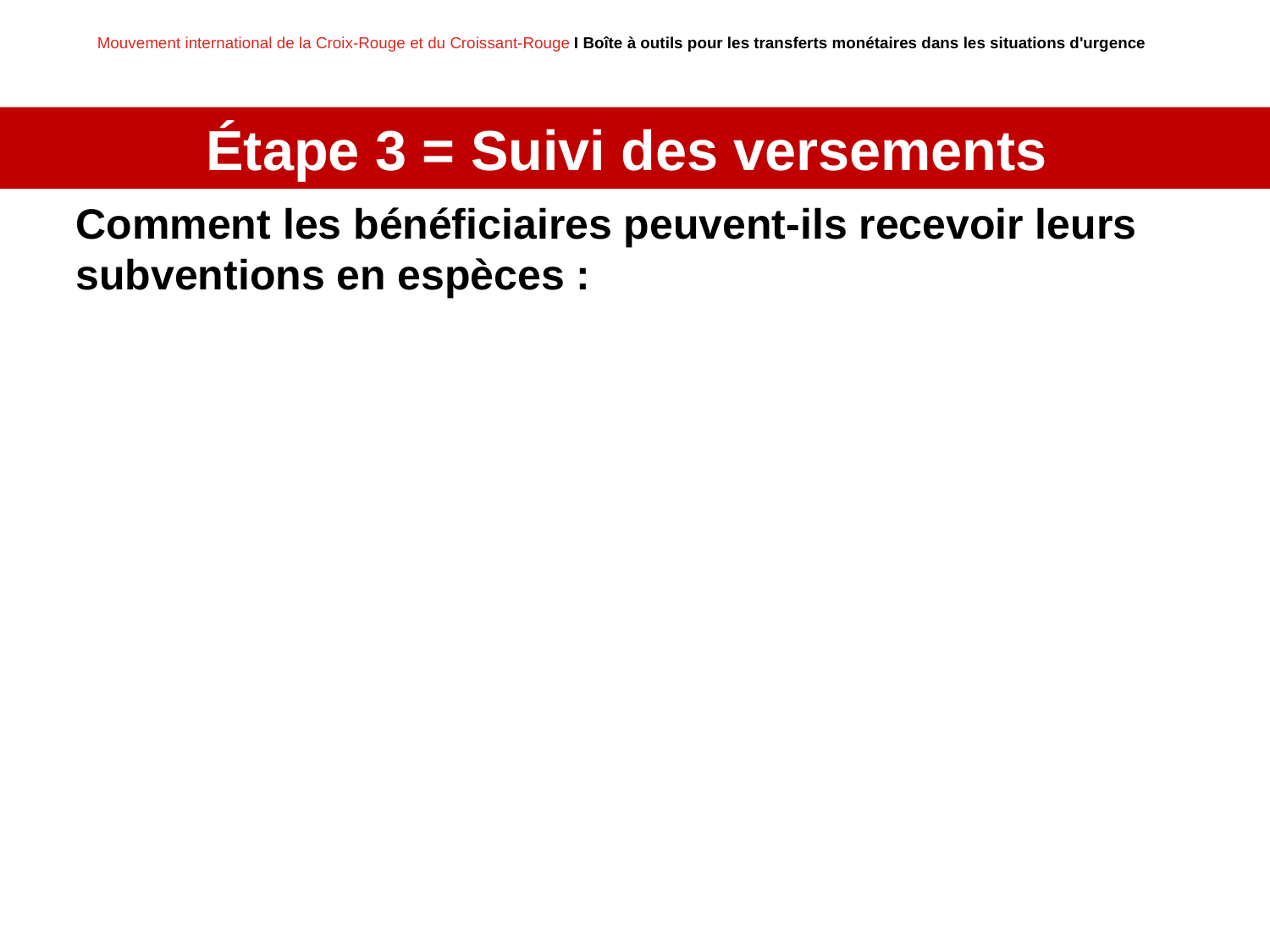

# Étape 3 = Suivi des versements
Comment les bénéficiaires peuvent-ils recevoir leurs subventions en espèces :